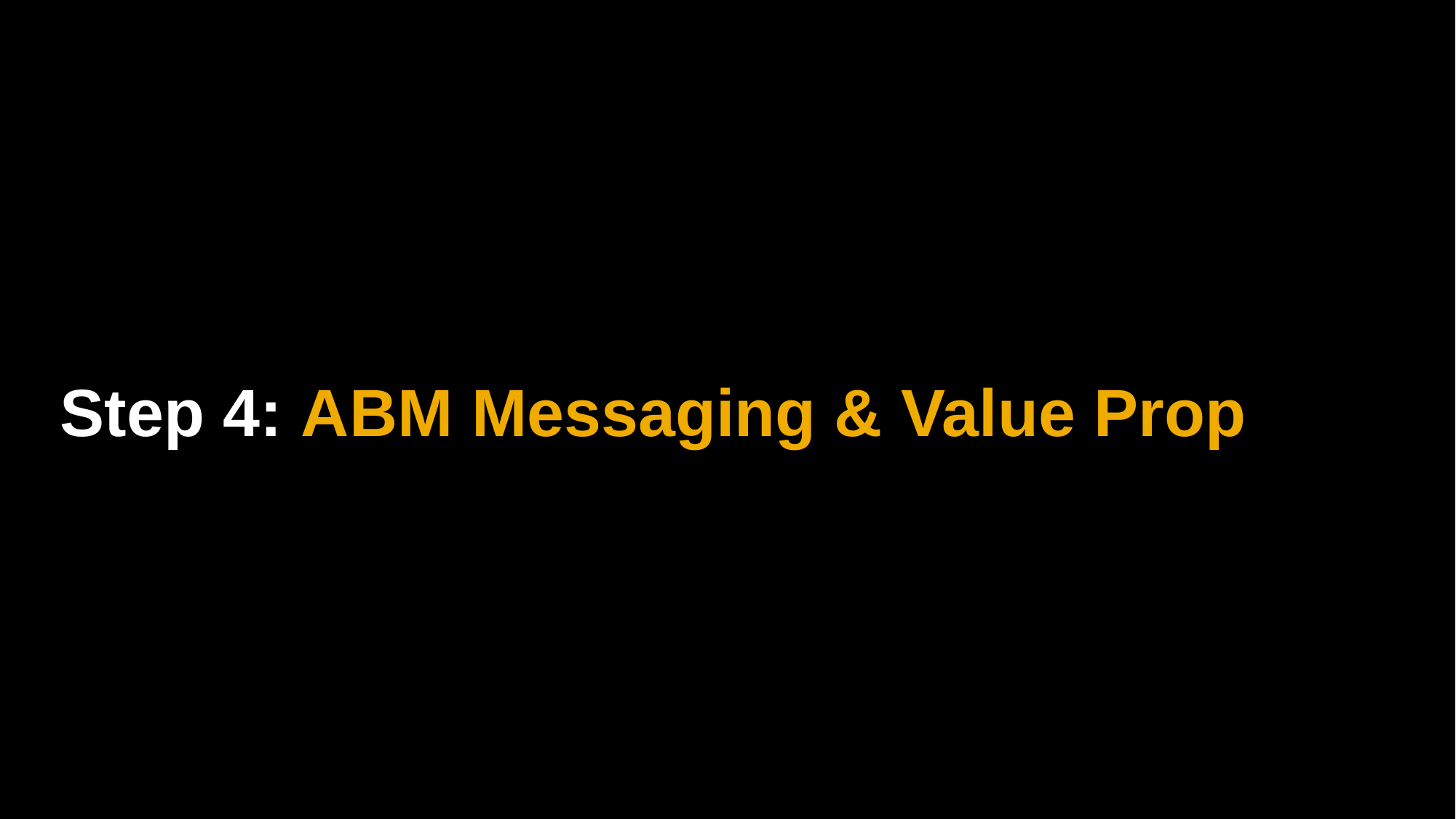

# Step 4: ABM Messaging & Value Prop